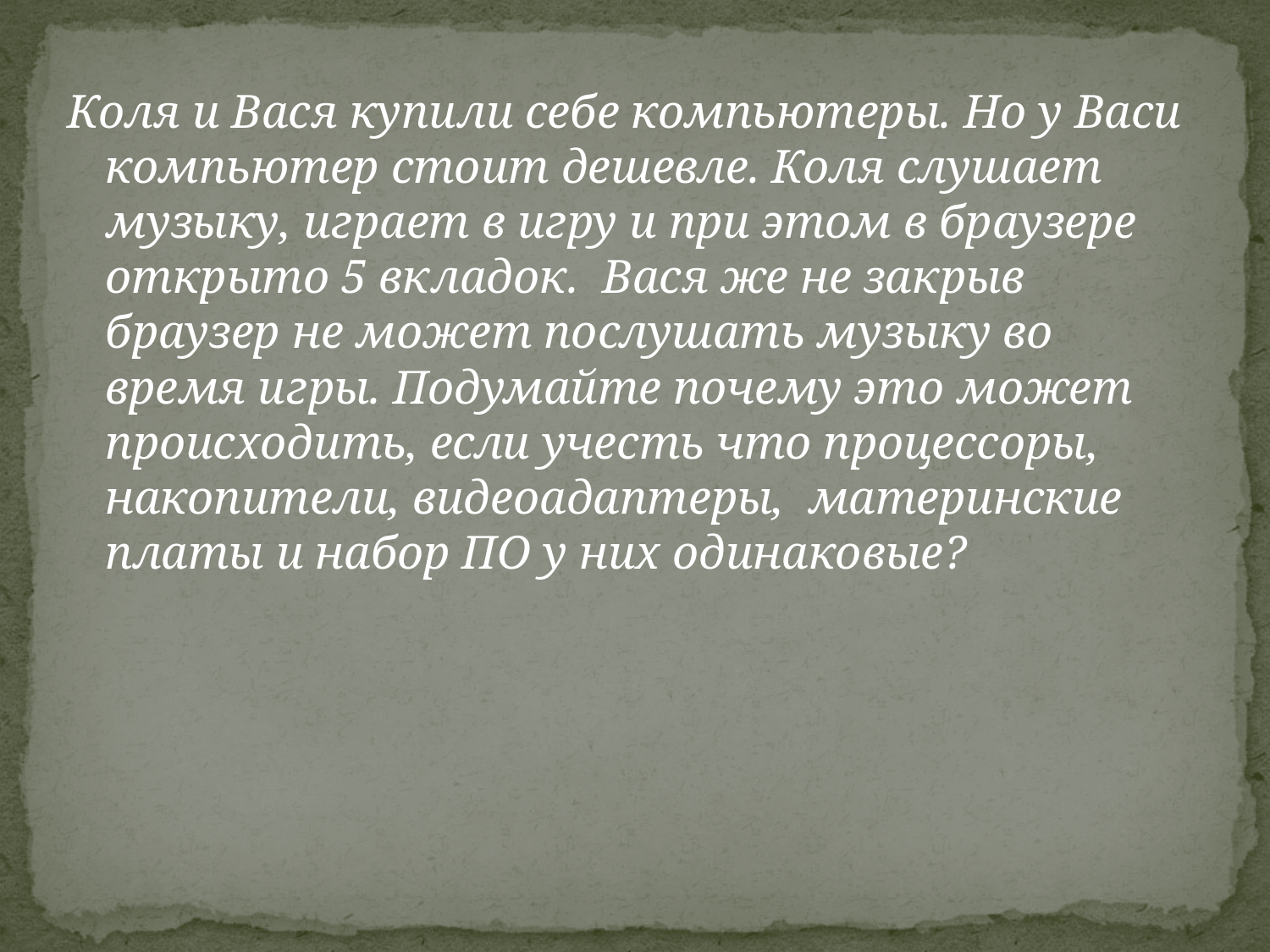

Коля и Вася купили себе компьютеры. Но у Васи компьютер стоит дешевле. Коля слушает музыку, играет в игру и при этом в браузере открыто 5 вкладок.  Вася же не закрыв браузер не может послушать музыку во время игры. Подумайте почему это может происходить, если учесть что процессоры, накопители, видеоадаптеры,  материнские платы и набор ПО у них одинаковые?